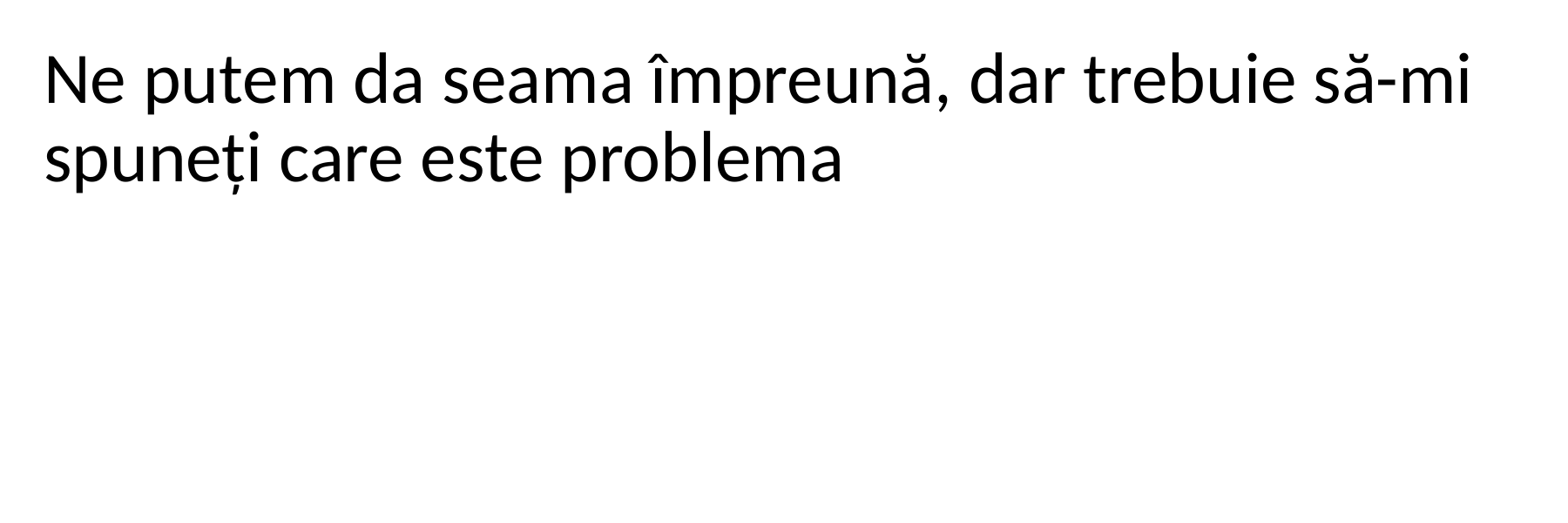

Ne putem da seama împreună, dar trebuie să-mi spuneți care este problema